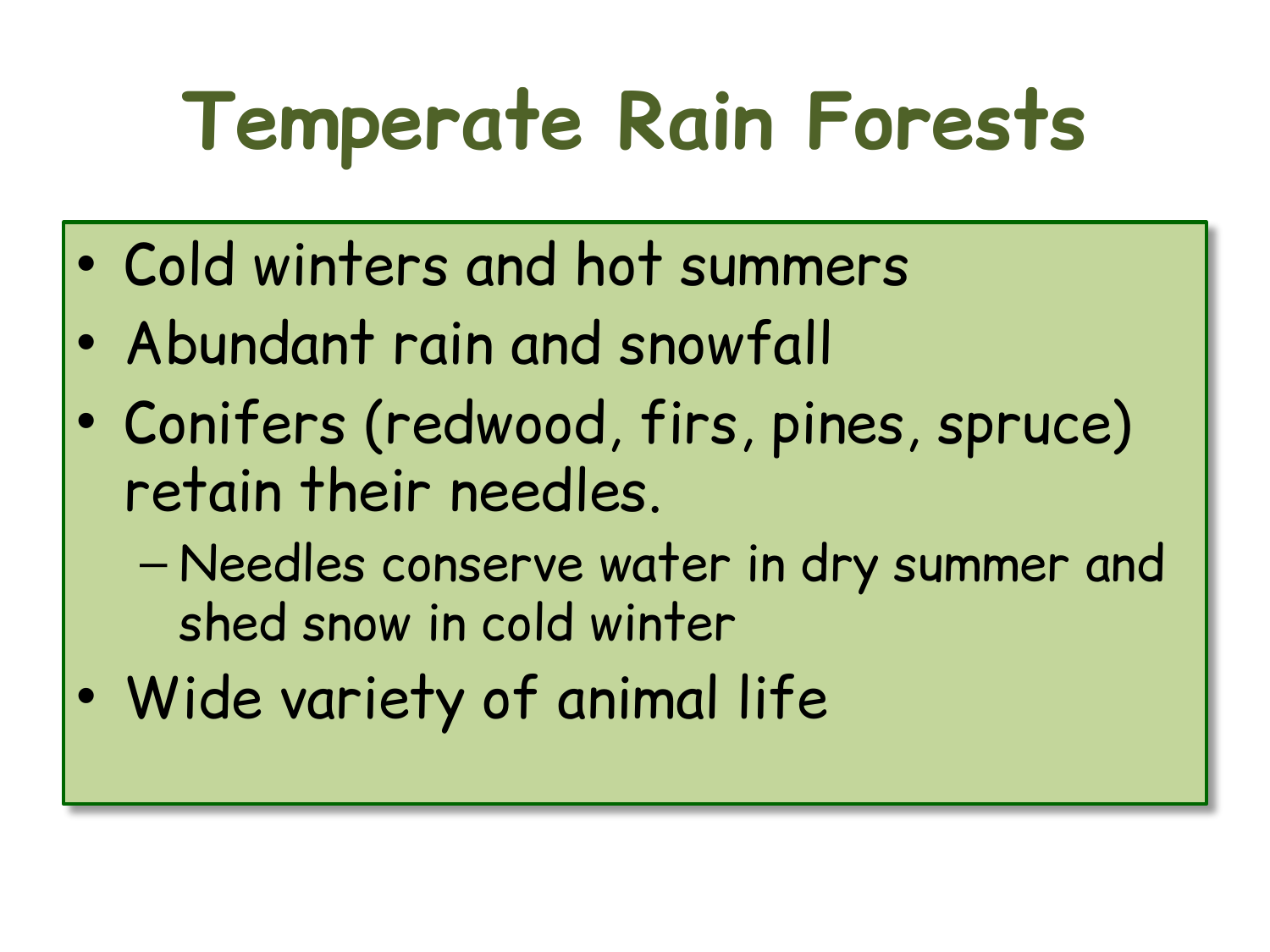

# Temperate Rain Forests
Cold winters and hot summers
Abundant rain and snowfall
Conifers (redwood, firs, pines, spruce) retain their needles.
Needles conserve water in dry summer and shed snow in cold winter
Wide variety of animal life